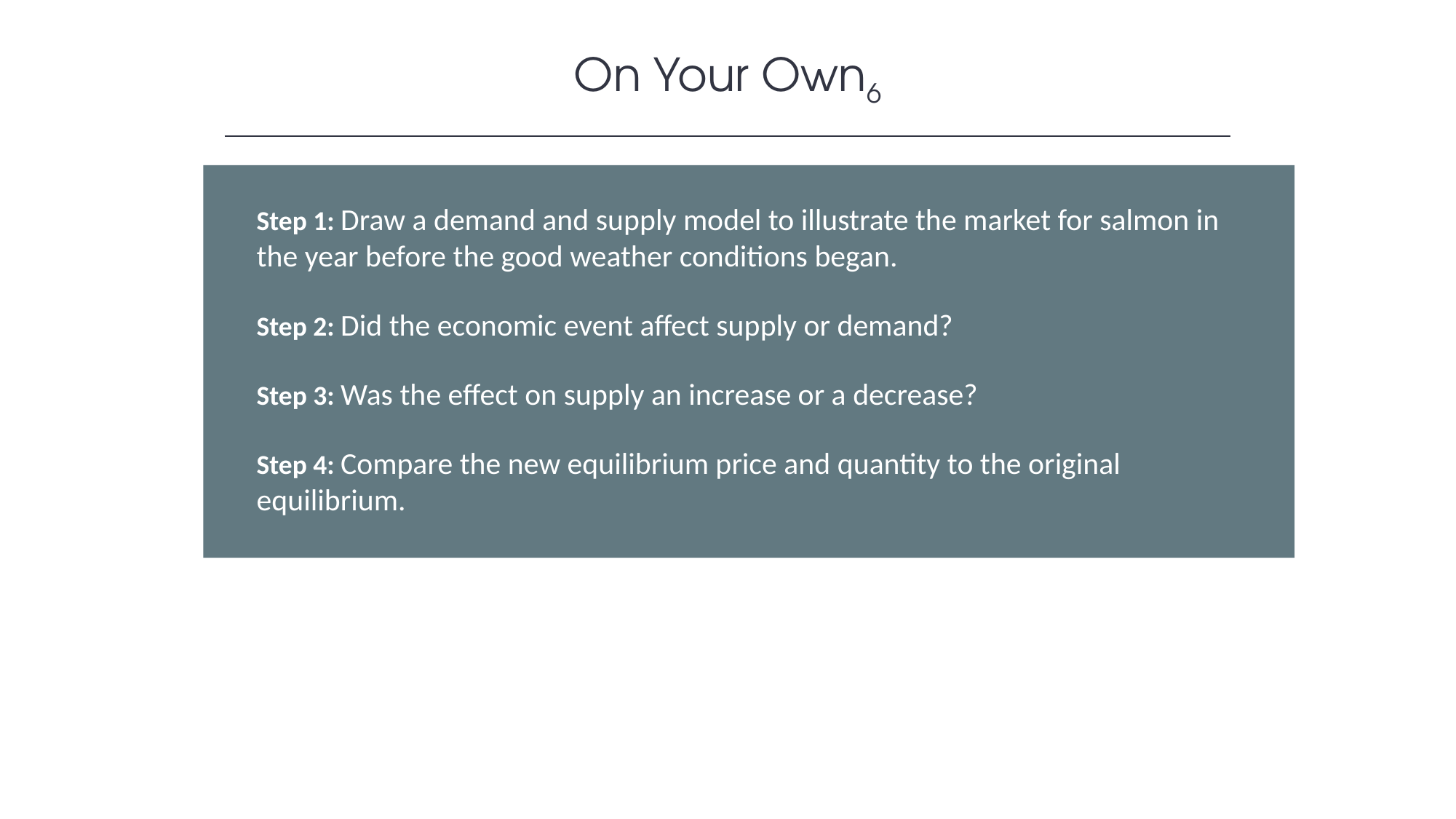

On Your Own6

Step 1: Draw a demand and supply model to illustrate the market for salmon in the year before the good weather conditions began.

Step 2: Did the economic event affect supply or demand?

Step 3: Was the effect on supply an increase or a decrease?

Step 4: Compare the new equilibrium price and quantity to the original equilibrium.